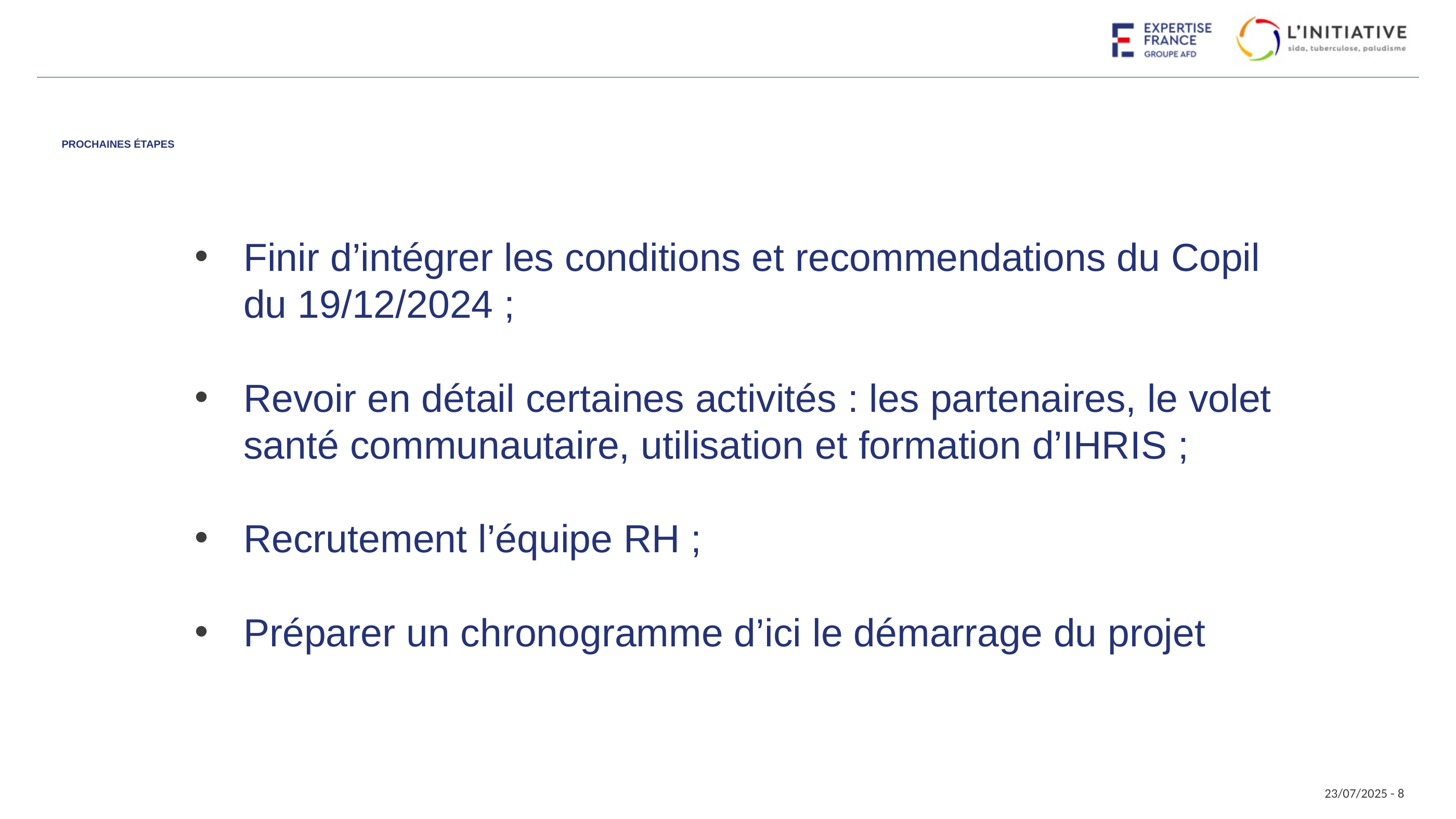

PROCHAINES ÉTAPES

Finir d’intégrer les conditions et recommendations du Copil du 19/12/2024 ;

Revoir en détail certaines activités : les partenaires, le volet santé communautaire, utilisation et formation d’IHRIS ;

Recrutement l’équipe RH ;

Préparer un chronogramme d’ici le démarrage du projet

23/07/2025 - 8